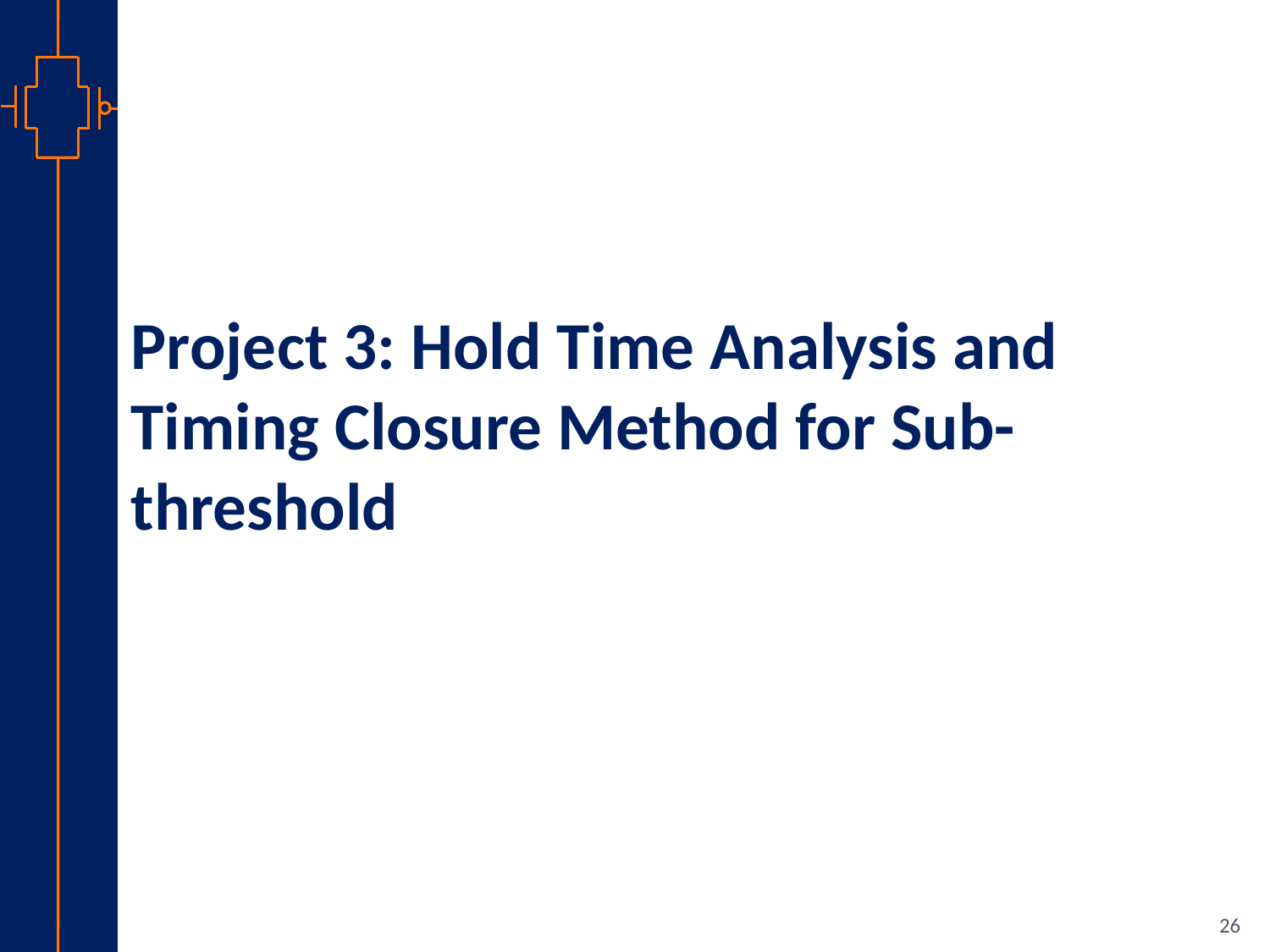

# Project 3: Hold Time Analysis and Timing Closure Method for Sub-threshold
26